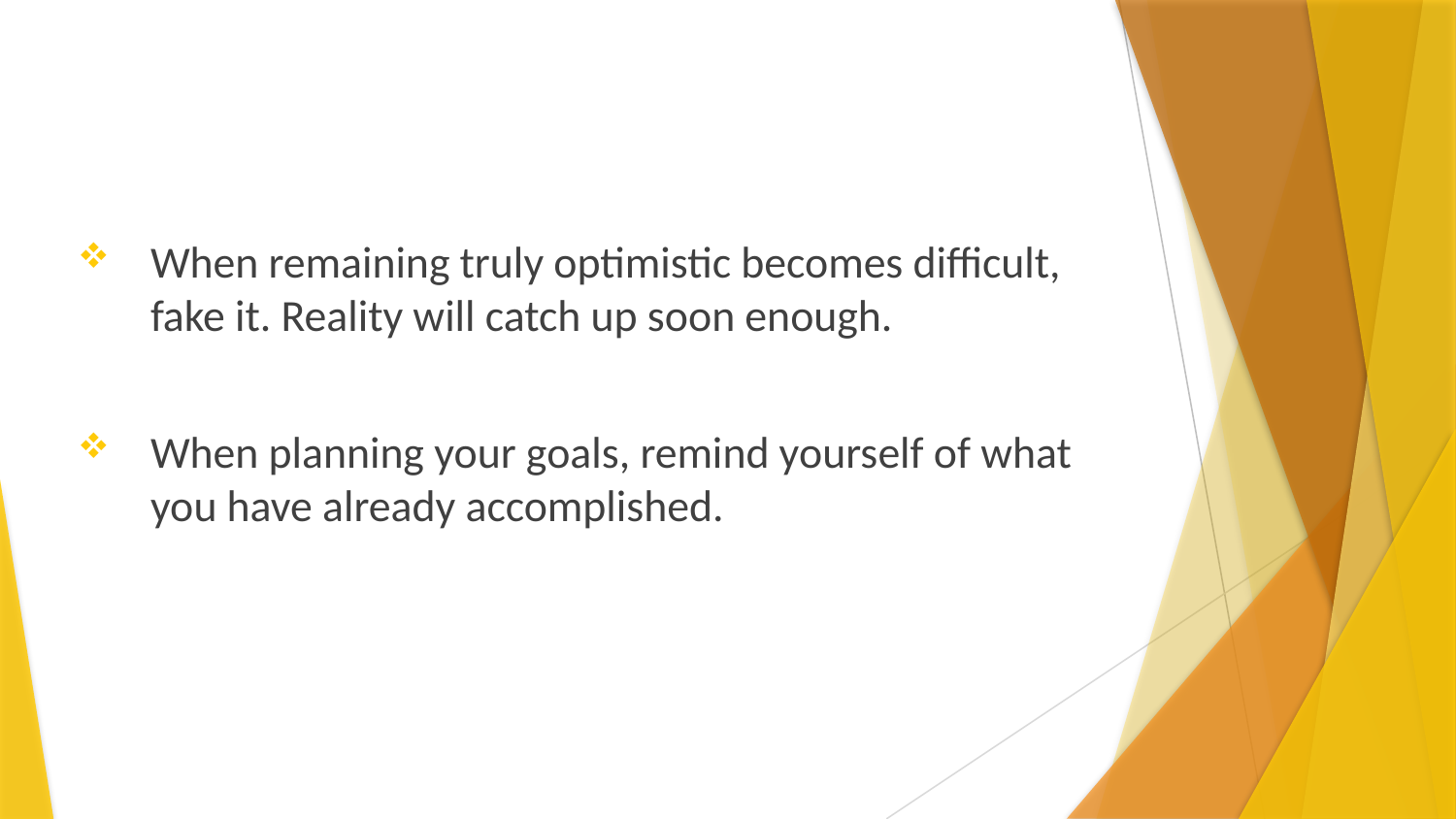

When remaining truly optimistic becomes difficult, fake it. Reality will catch up soon enough.

When planning your goals, remind yourself of what you have already accomplished.